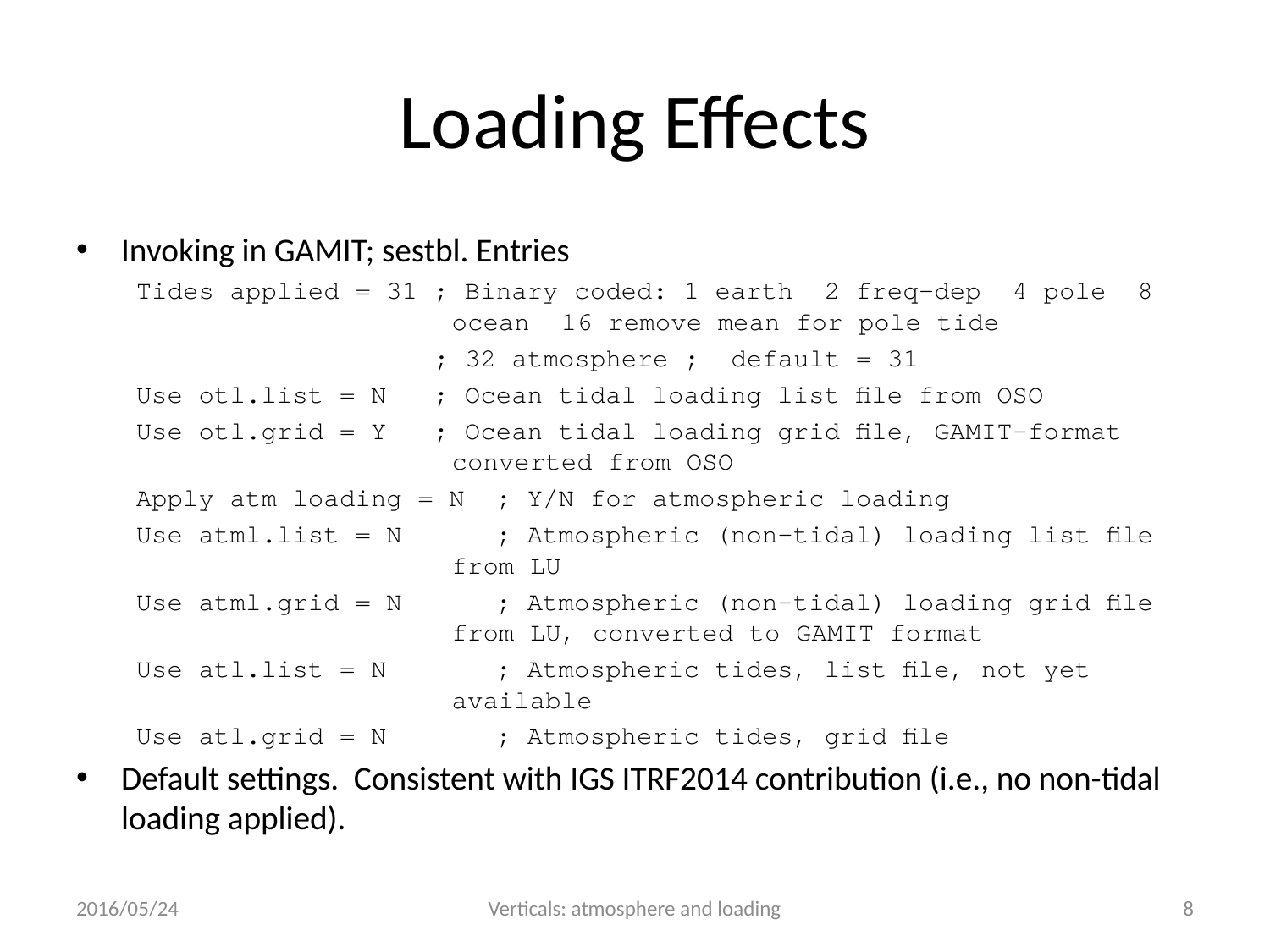

# Loading Effects
Invoking in GAMIT; sestbl. Entries
Tides applied = 31 ; Binary coded: 1 earth  2 freq-dep  4 pole  8 ocean  16 remove mean for pole tide
                   ; 32 atmosphere ;  default = 31
Use otl.list = N   ; Ocean tidal loading list file from OSO
Use otl.grid = Y   ; Ocean tidal loading grid file, GAMIT-format converted from OSO
Apply atm loading = N  ; Y/N for atmospheric loading
Use atml.list = N      ; Atmospheric (non-tidal) loading list file from LU
Use atml.grid = N      ; Atmospheric (non-tidal) loading grid file from LU, converted to GAMIT format
Use atl.list = N       ; Atmospheric tides, list file, not yet available
Use atl.grid = N       ; Atmospheric tides, grid file
Default settings.  Consistent with IGS ITRF2014 contribution (i.e., no non-tidal loading applied).

2016/05/24
Verticals: atmosphere and loading
8